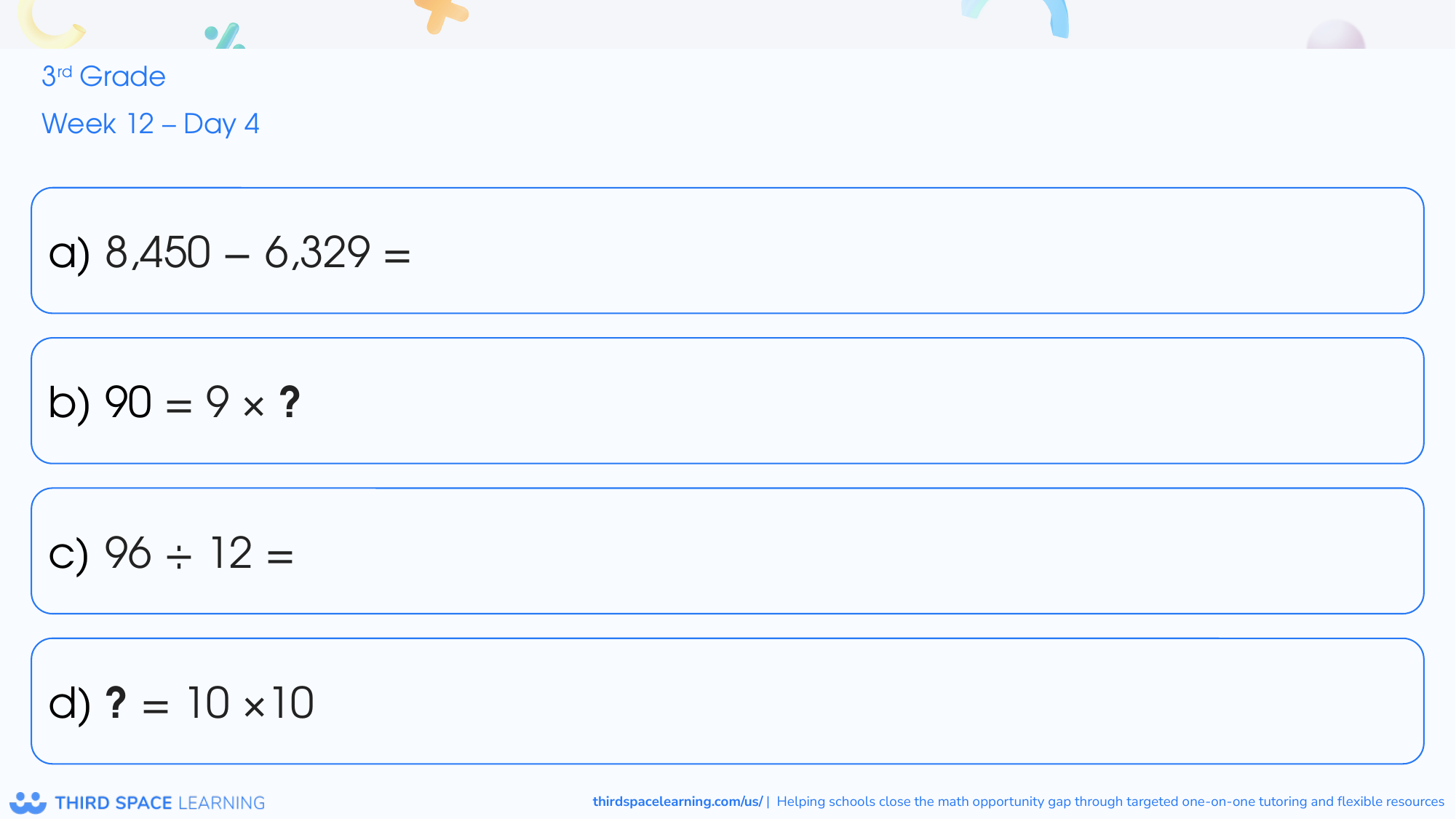

3rd Grade
Week 12 – Day 4
8,450 − 6,329 =
90 = 9 × ?
96 ÷ 12 =
? = 10 ×10